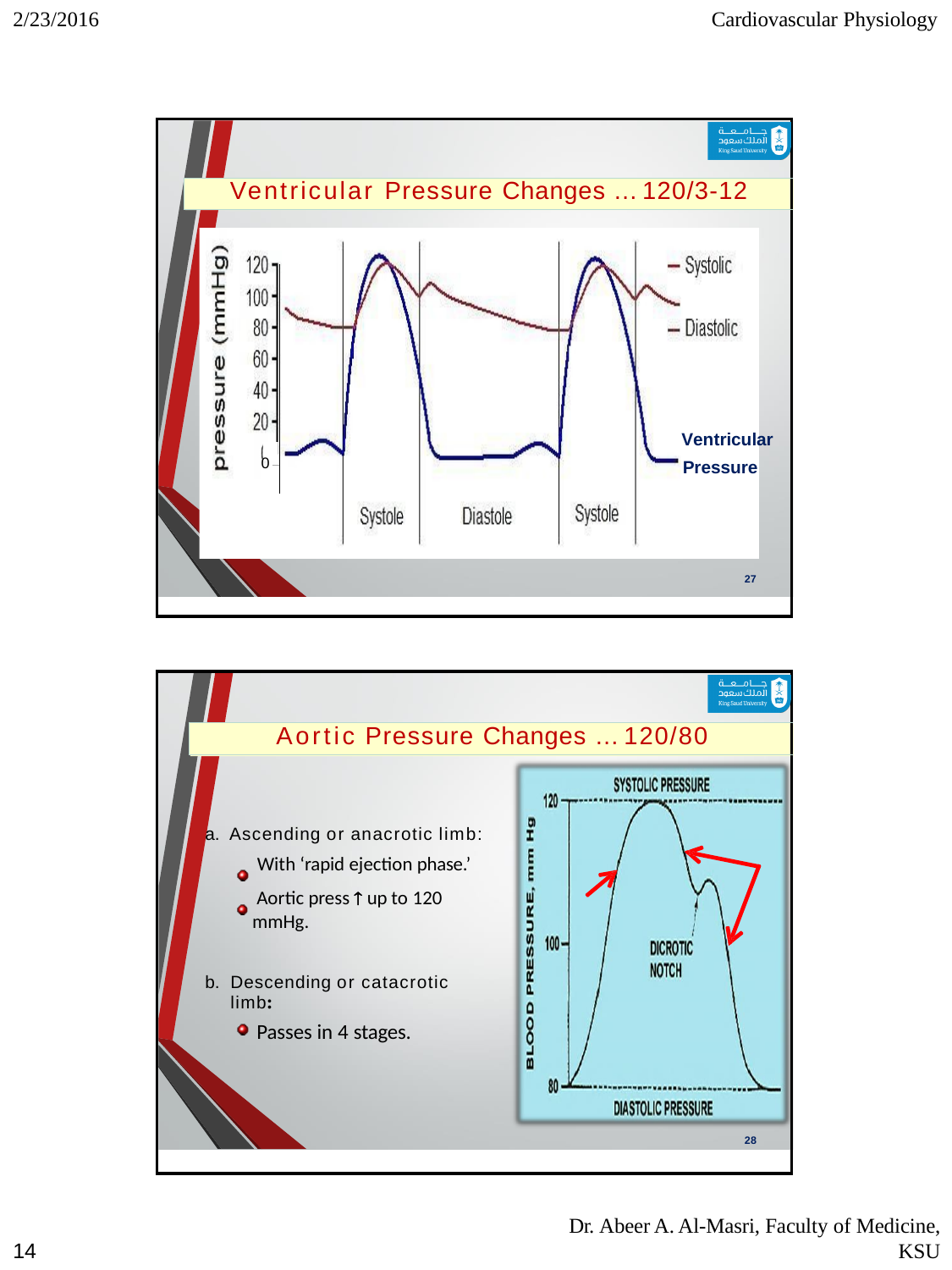

2/23/2016
Cardiovascular Physiology
|  |  |
| --- | --- |
|  | Ventricular Pressure Changes … 120/3-12 |
| Ventricular 0 Pressure 27 |  |

|  |  |
| --- | --- |
|  | Aortic Pressure Changes … 120/80 |
| Ascending or anacrotic limb: With ‘rapid ejection phase.’ Aortic press ↑ up to 120 mmHg. Descending or catacrotic limb: Passes in 4 stages. 28 |  |

Dr. Abeer A. Al-Masri, Faculty of Medicine,
KSU
14